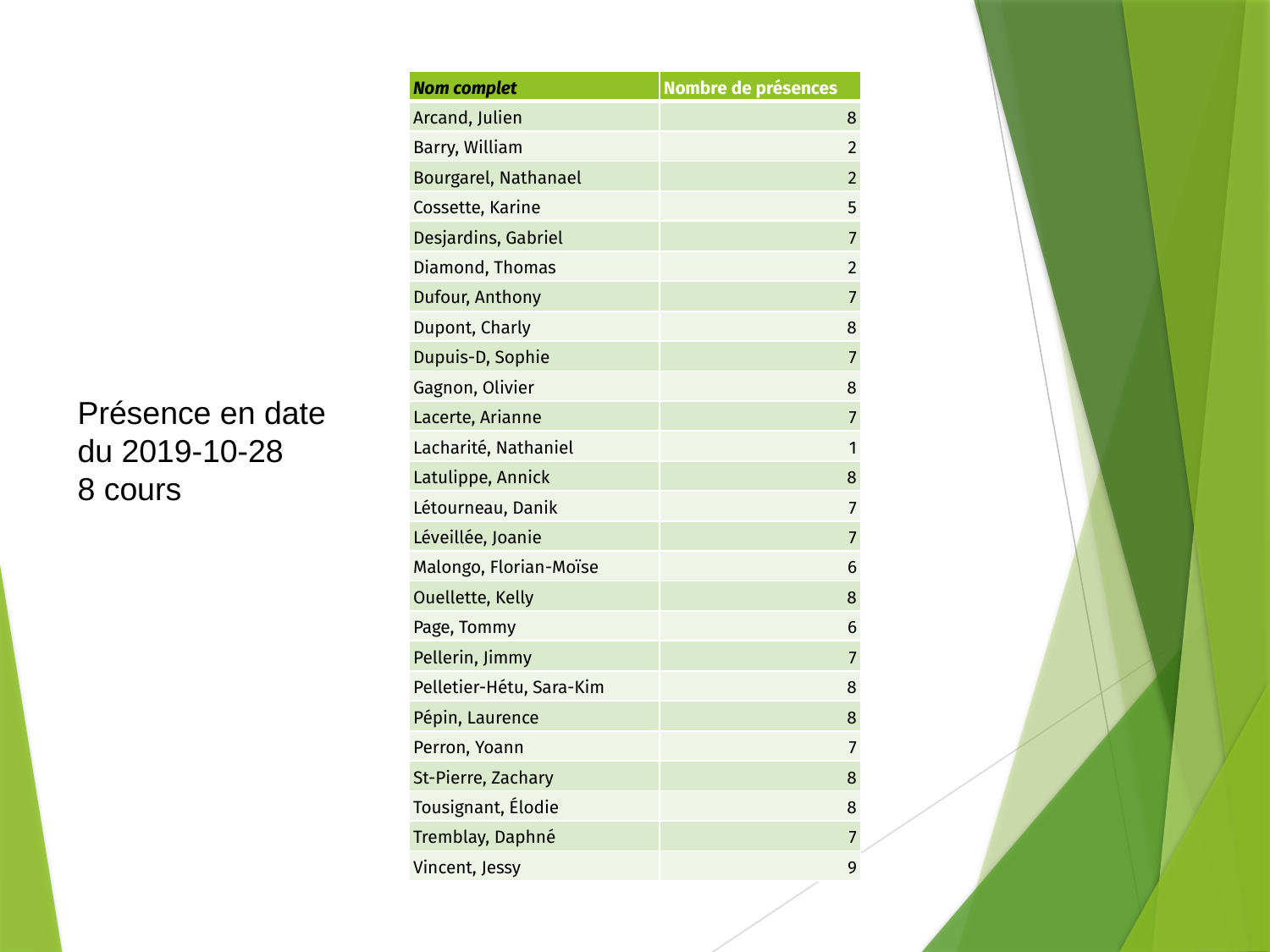

| Nom complet | Nombre de présences |
| --- | --- |
| Arcand, Julien | 8 |
| Barry, William | 2 |
| Bourgarel, Nathanael | 2 |
| Cossette, Karine | 5 |
| Desjardins, Gabriel | 7 |
| Diamond, Thomas | 2 |
| Dufour, Anthony | 7 |
| Dupont, Charly | 8 |
| Dupuis-D, Sophie | 7 |
| Gagnon, Olivier | 8 |
| Lacerte, Arianne | 7 |
| Lacharité, Nathaniel | 1 |
| Latulippe, Annick | 8 |
| Létourneau, Danik | 7 |
| Léveillée, Joanie | 7 |
| Malongo, Florian-Moïse | 6 |
| Ouellette, Kelly | 8 |
| Page, Tommy | 6 |
| Pellerin, Jimmy | 7 |
| Pelletier-Hétu, Sara-Kim | 8 |
| Pépin, Laurence | 8 |
| Perron, Yoann | 7 |
| St-Pierre, Zachary | 8 |
| Tousignant, Élodie | 8 |
| Tremblay, Daphné | 7 |
| Vincent, Jessy | 9 |
Présence en date
du 2019-10-28
8 cours